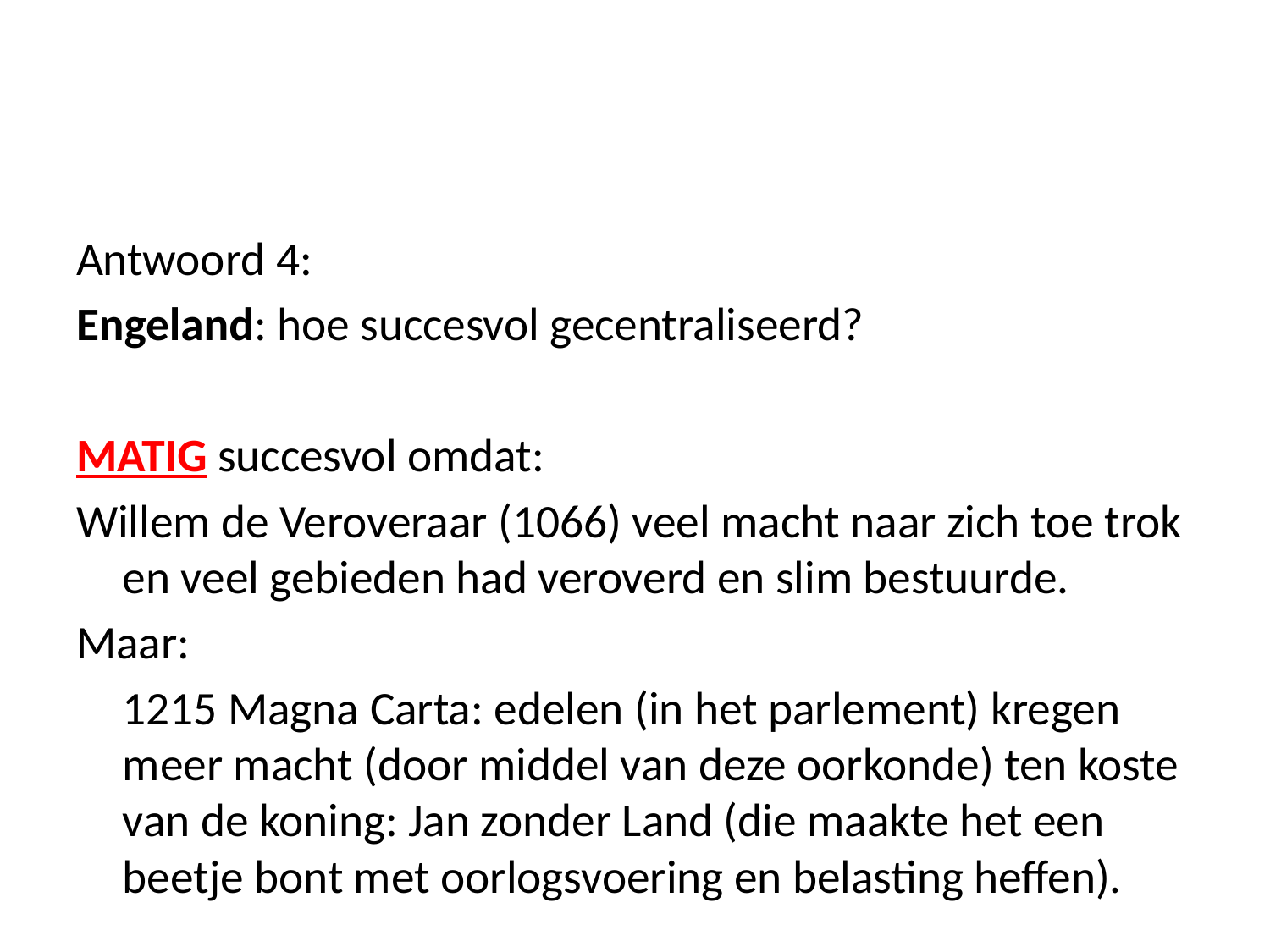

#
Antwoord 4:
Engeland: hoe succesvol gecentraliseerd?

MATIG succesvol omdat:
Willem de Veroveraar (1066) veel macht naar zich toe trok en veel gebieden had veroverd en slim bestuurde.
Maar:
	1215 Magna Carta: edelen (in het parlement) kregen meer macht (door middel van deze oorkonde) ten koste van de koning: Jan zonder Land (die maakte het een beetje bont met oorlogsvoering en belasting heffen).